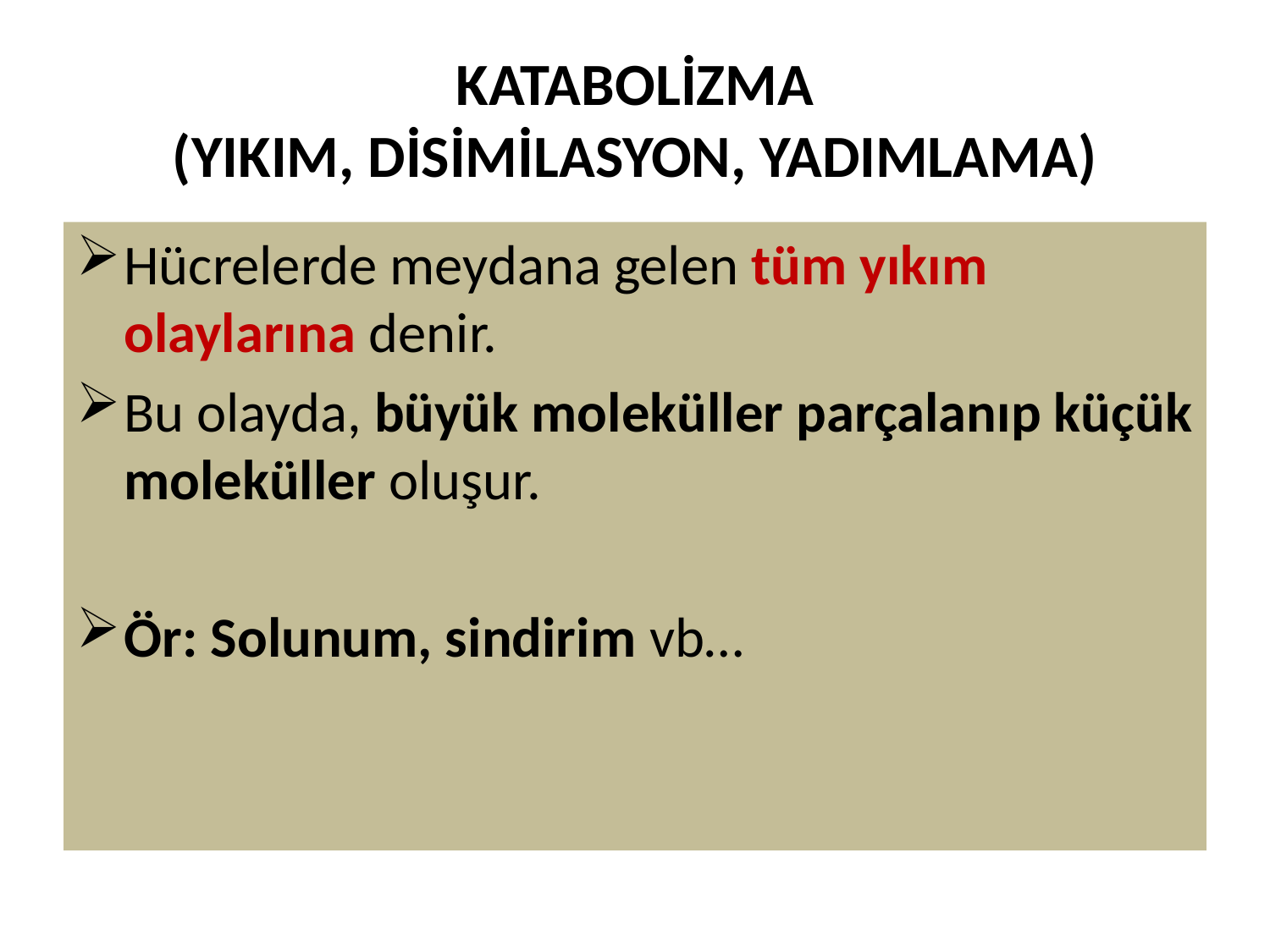

# KATABOLİZMA (YIKIM, DİSİMİLASYON, YADIMLAMA)
Hücrelerde meydana gelen tüm yıkım olaylarına denir.
Bu olayda, büyük moleküller parçalanıp küçük moleküller oluşur.

Ör: Solunum, sindirim vb…